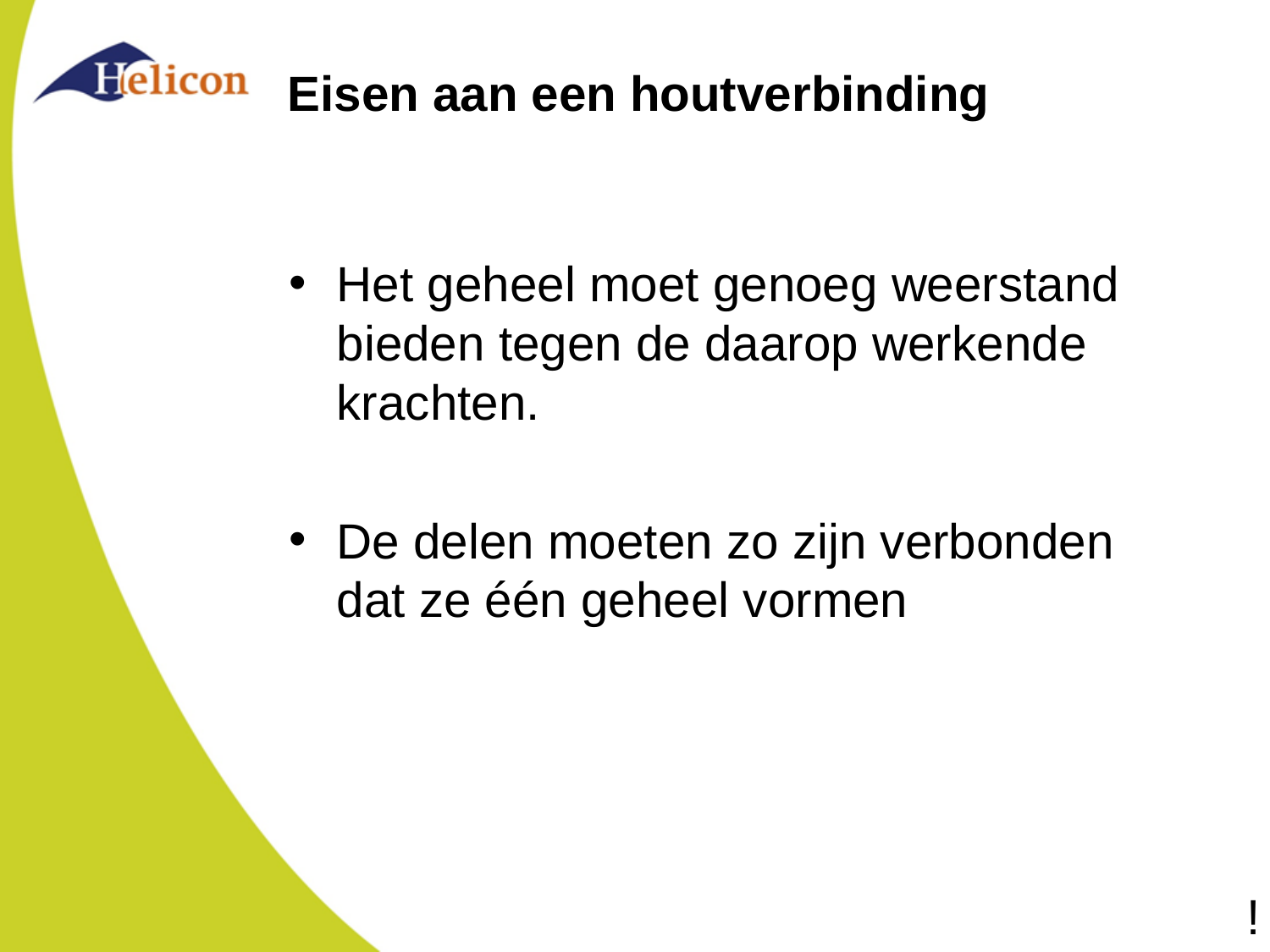

# Eisen aan een houtverbinding
Het geheel moet genoeg weerstand bieden tegen de daarop werkende  krachten.

De delen moeten zo zijn verbonden dat ze één geheel vormen
!